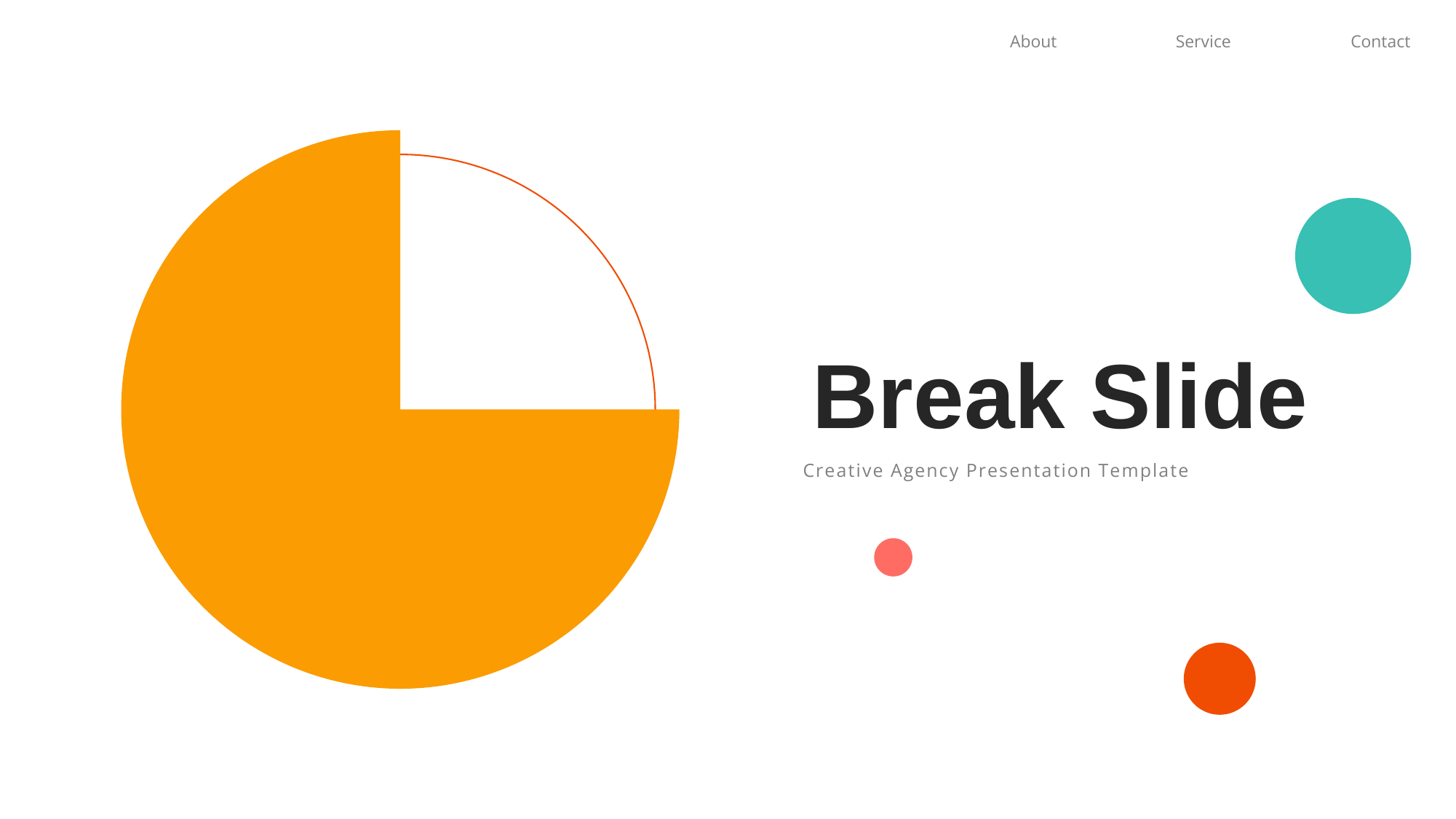

About
Service
Contact

Break Slide
Creative Agency Presentation Template